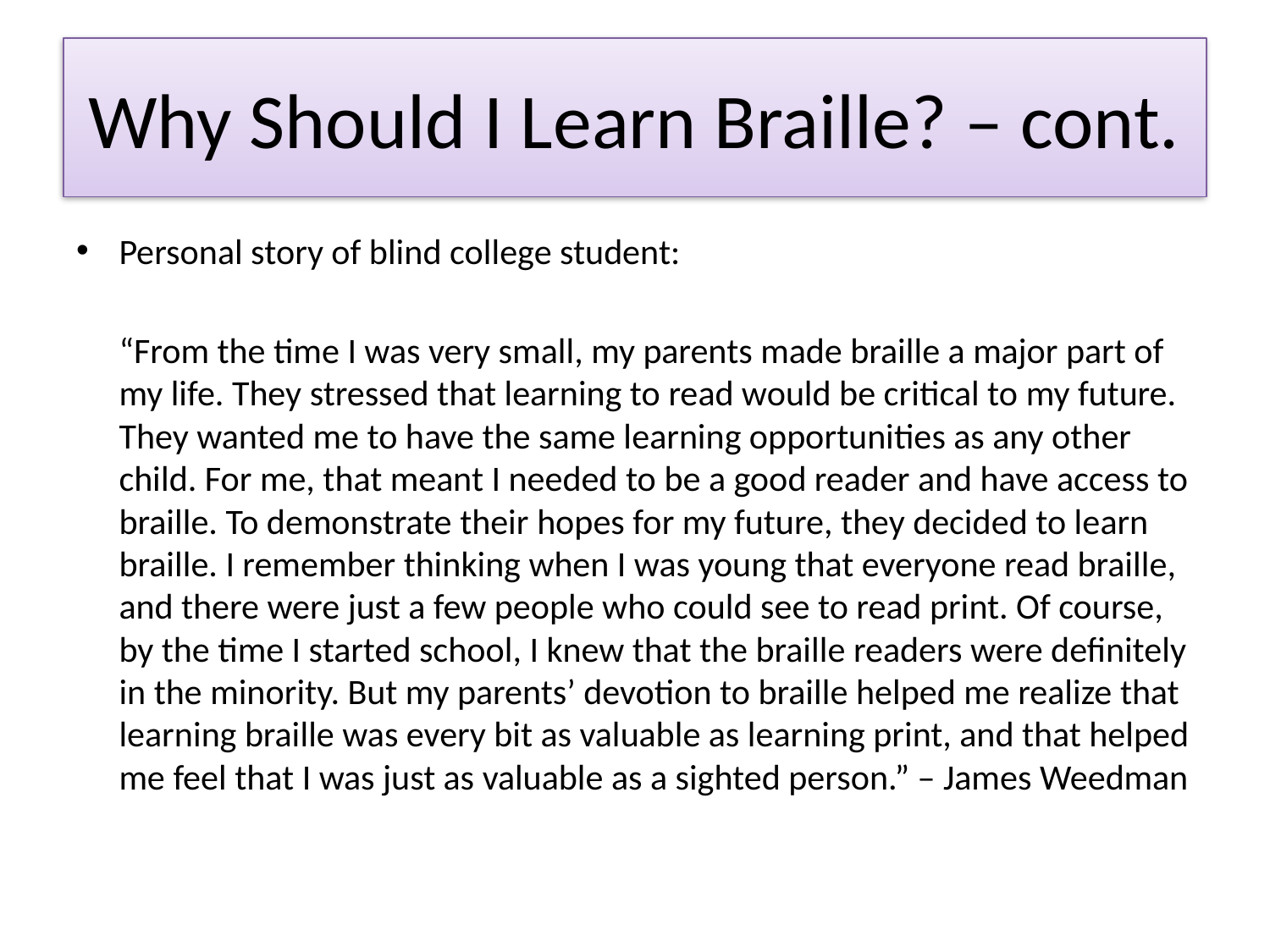

# Why Should I Learn Braille? – cont.
Personal story of blind college student:

	“From the time I was very small, my parents made braille a major part of my life. They stressed that learning to read would be critical to my future. They wanted me to have the same learning opportunities as any other child. For me, that meant I needed to be a good reader and have access to braille. To demonstrate their hopes for my future, they decided to learn braille. I remember thinking when I was young that everyone read braille, and there were just a few people who could see to read print. Of course, by the time I started school, I knew that the braille readers were definitely in the minority. But my parents’ devotion to braille helped me realize that learning braille was every bit as valuable as learning print, and that helped me feel that I was just as valuable as a sighted person.” – James Weedman